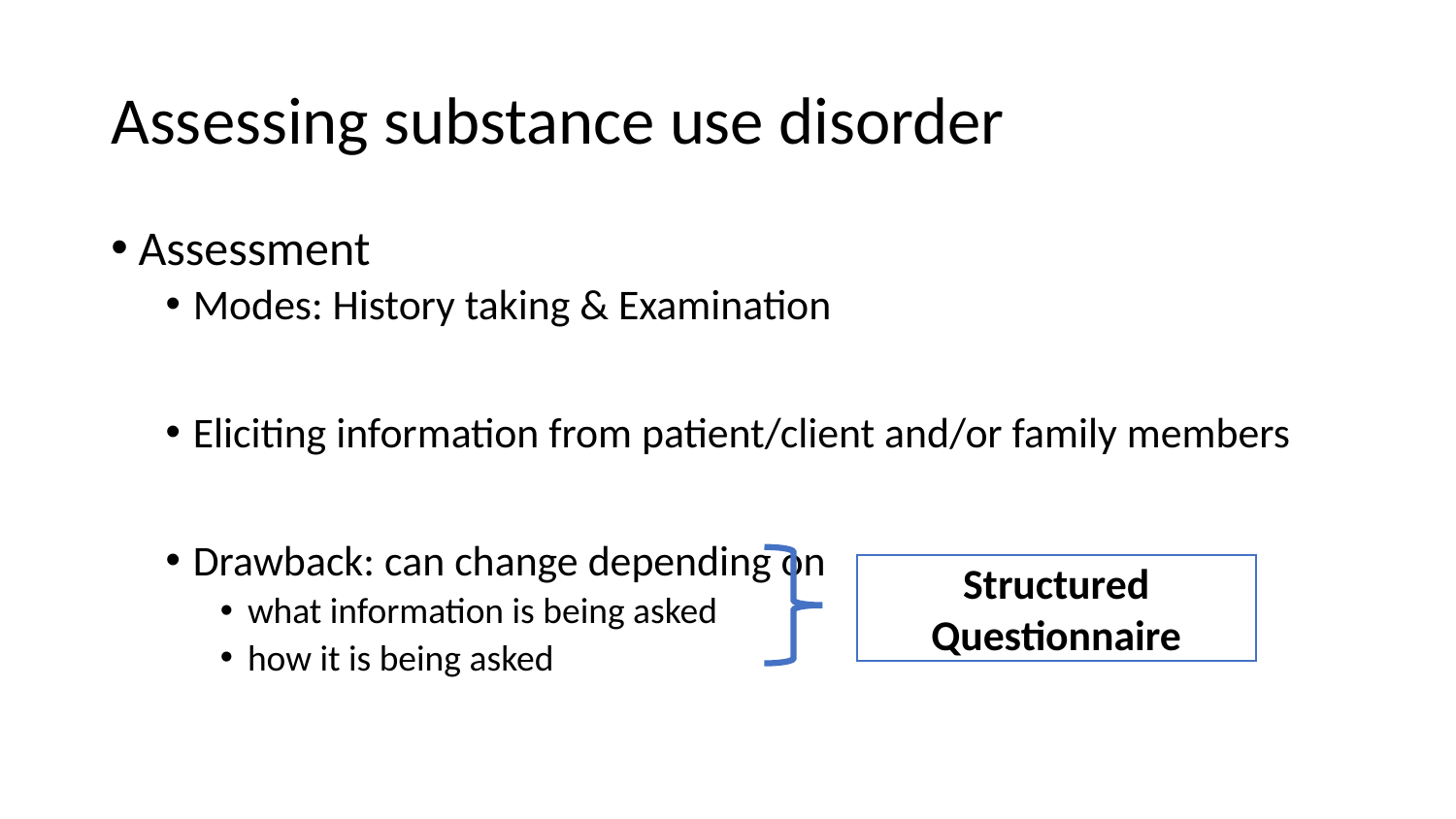

# Assessing substance use disorder
Assessment
Modes: History taking & Examination

Eliciting information from patient/client and/or family members

Drawback: can change depending on
what information is being asked
how it is being asked

Structured Questionnaire